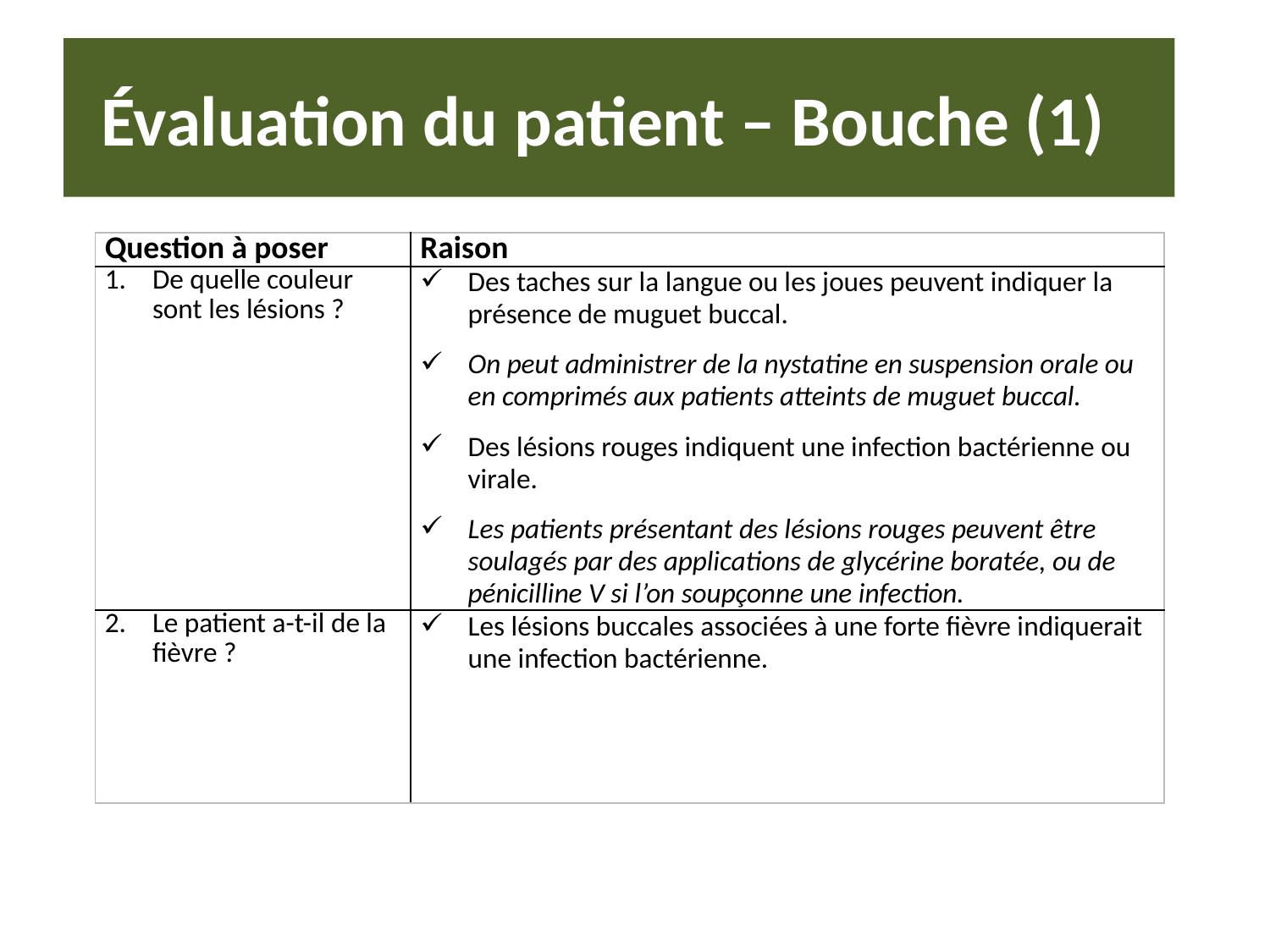

# Évaluation du patient – Bouche (1)
| Question à poser | Raison |
| --- | --- |
| De quelle couleur sont les lésions ? | Des taches sur la langue ou les joues peuvent indiquer la présence de muguet buccal. On peut administrer de la nystatine en suspension orale ou en comprimés aux patients atteints de muguet buccal. Des lésions rouges indiquent une infection bactérienne ou virale. Les patients présentant des lésions rouges peuvent être soulagés par des applications de glycérine boratée, ou de pénicilline V si l’on soupçonne une infection. |
| Le patient a-t-il de la fièvre ? | Les lésions buccales associées à une forte fièvre indiquerait une infection bactérienne. |